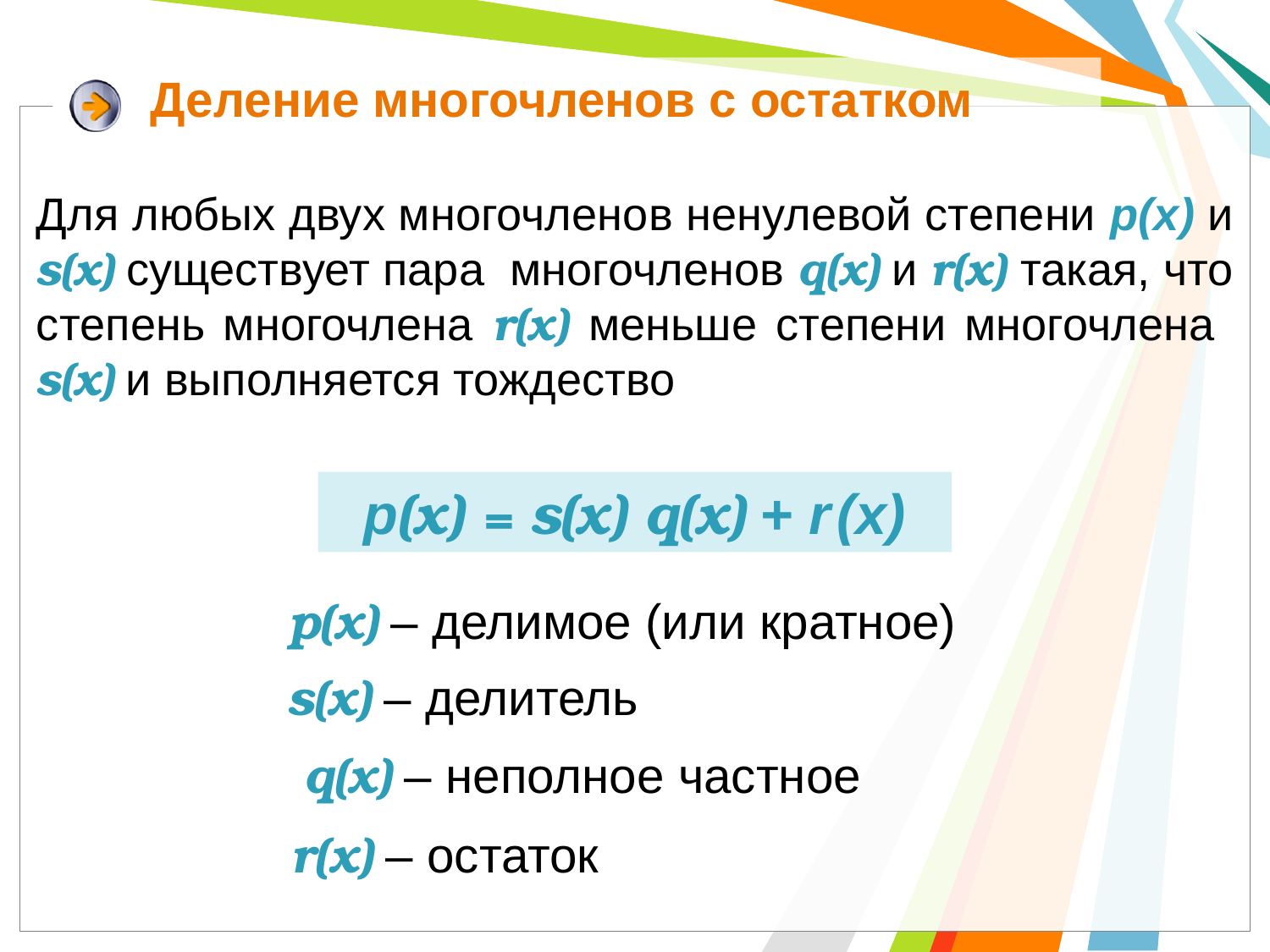

# Деление многочленов с остатком
Для любых двух многочленов ненулевой степени р(х) и s(x) существует пара  многочленов q(x) и r(x) такая, что степень многочлена r(x) меньше степени многочлена  s(x) и выполняется тождество
р(x) = s(x) q(x) + r(х)
p(x) – делимое (или кратное)
s(x) – делитель
q(x) – неполное частное
r(x) – остаток